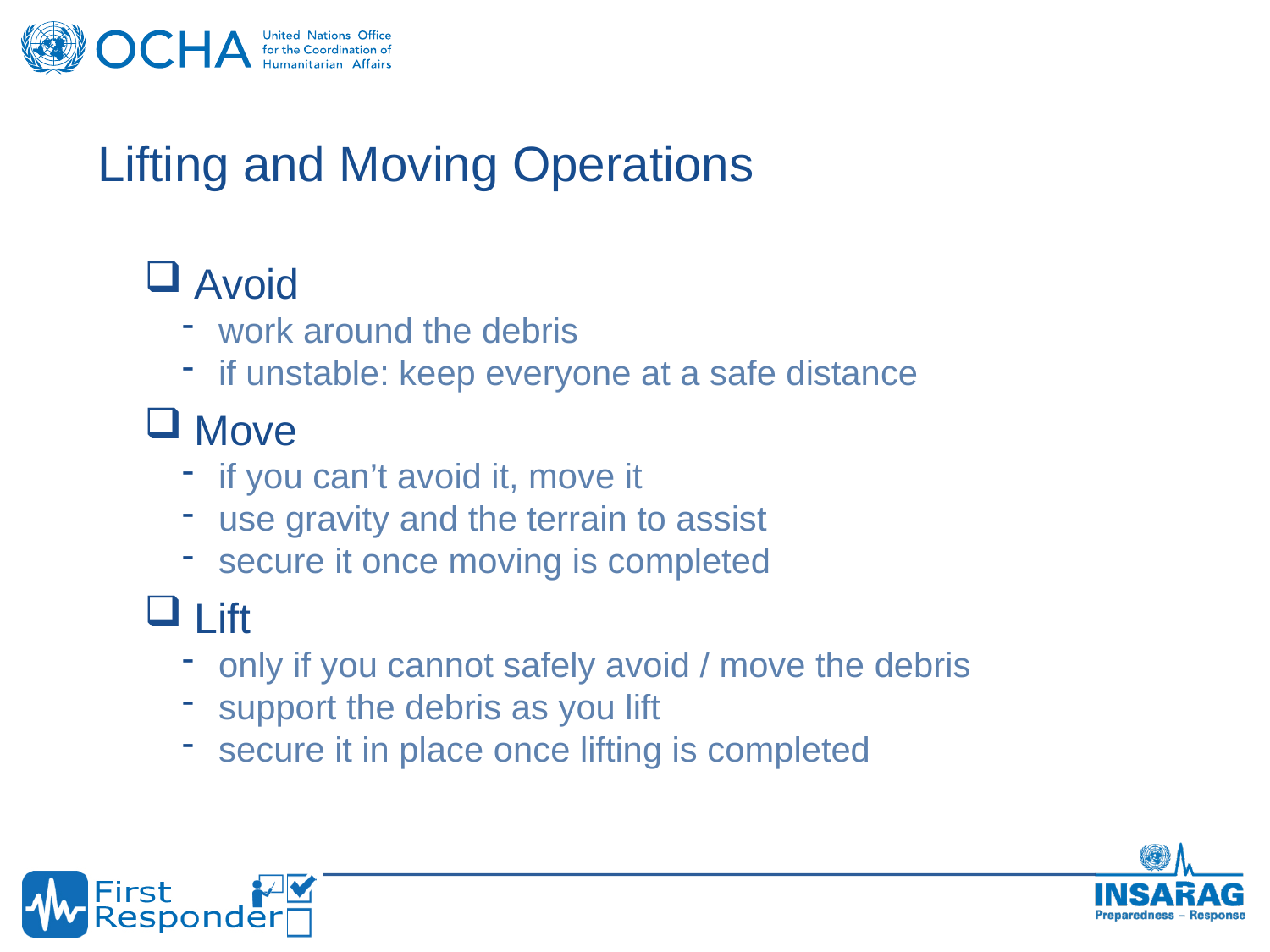

Lifting and Moving Operations
Avoid
work around the debris
if unstable: keep everyone at a safe distance
Move
if you can’t avoid it, move it
use gravity and the terrain to assist
secure it once moving is completed
Lift
only if you cannot safely avoid / move the debris
support the debris as you lift
secure it in place once lifting is completed